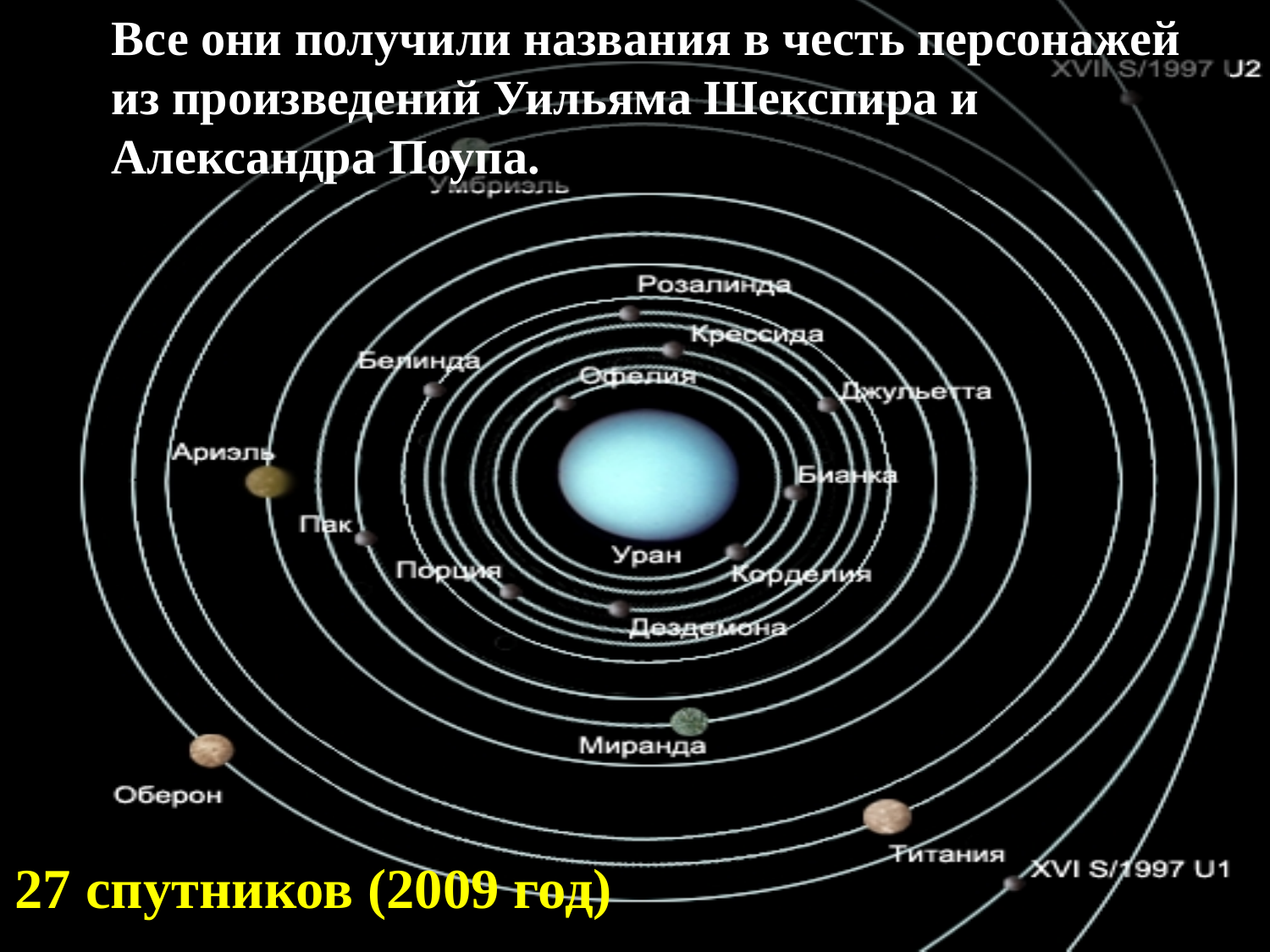

Все они получили названия в честь персонажей из произведений Уильяма Шекспира и Александра Поупа.
27 спутников (2009 год)